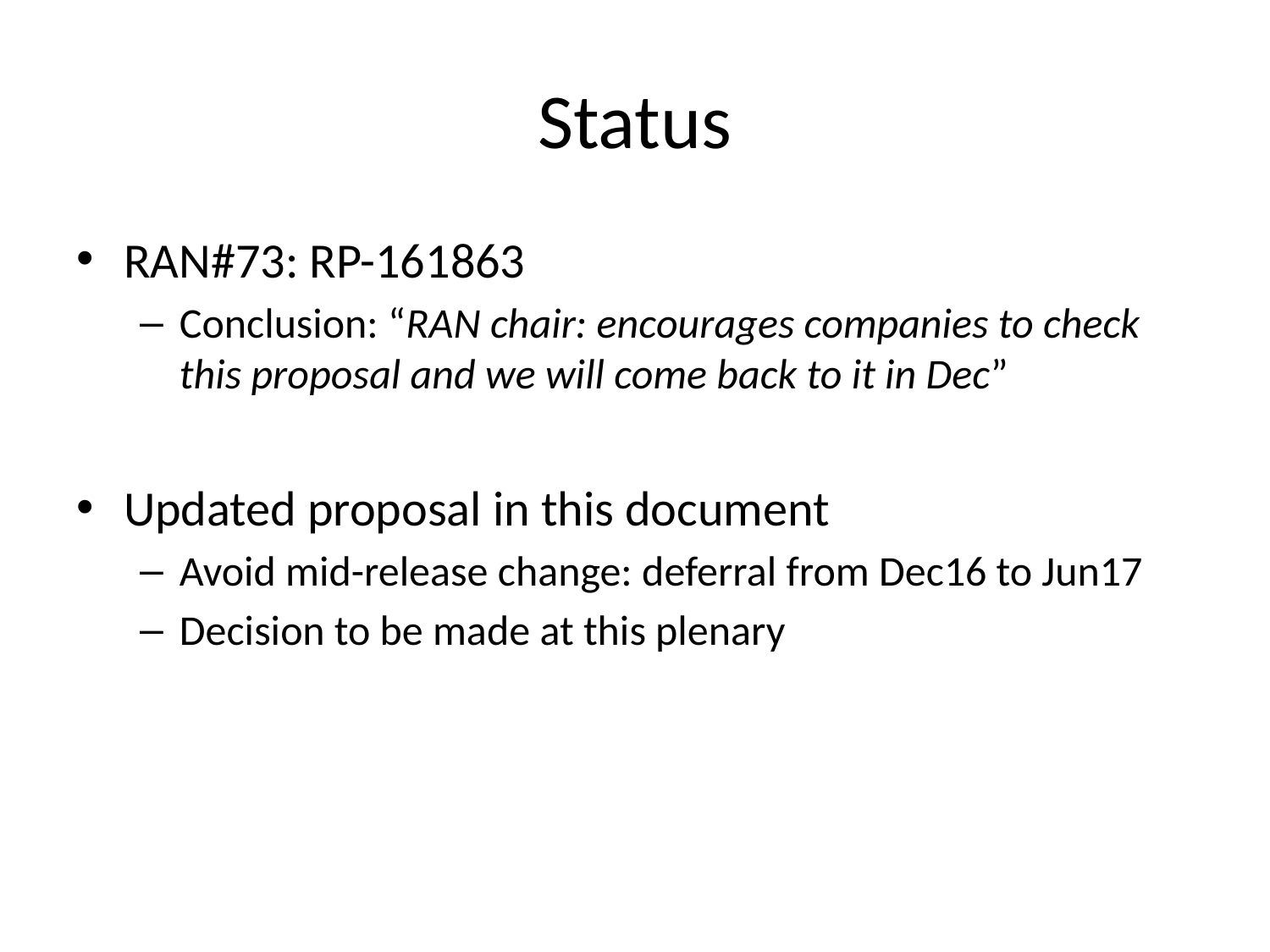

# Status
RAN#73: RP-161863
Conclusion: “RAN chair: encourages companies to check this proposal and we will come back to it in Dec”

Updated proposal in this document
Avoid mid-release change: deferral from Dec16 to Jun17
Decision to be made at this plenary